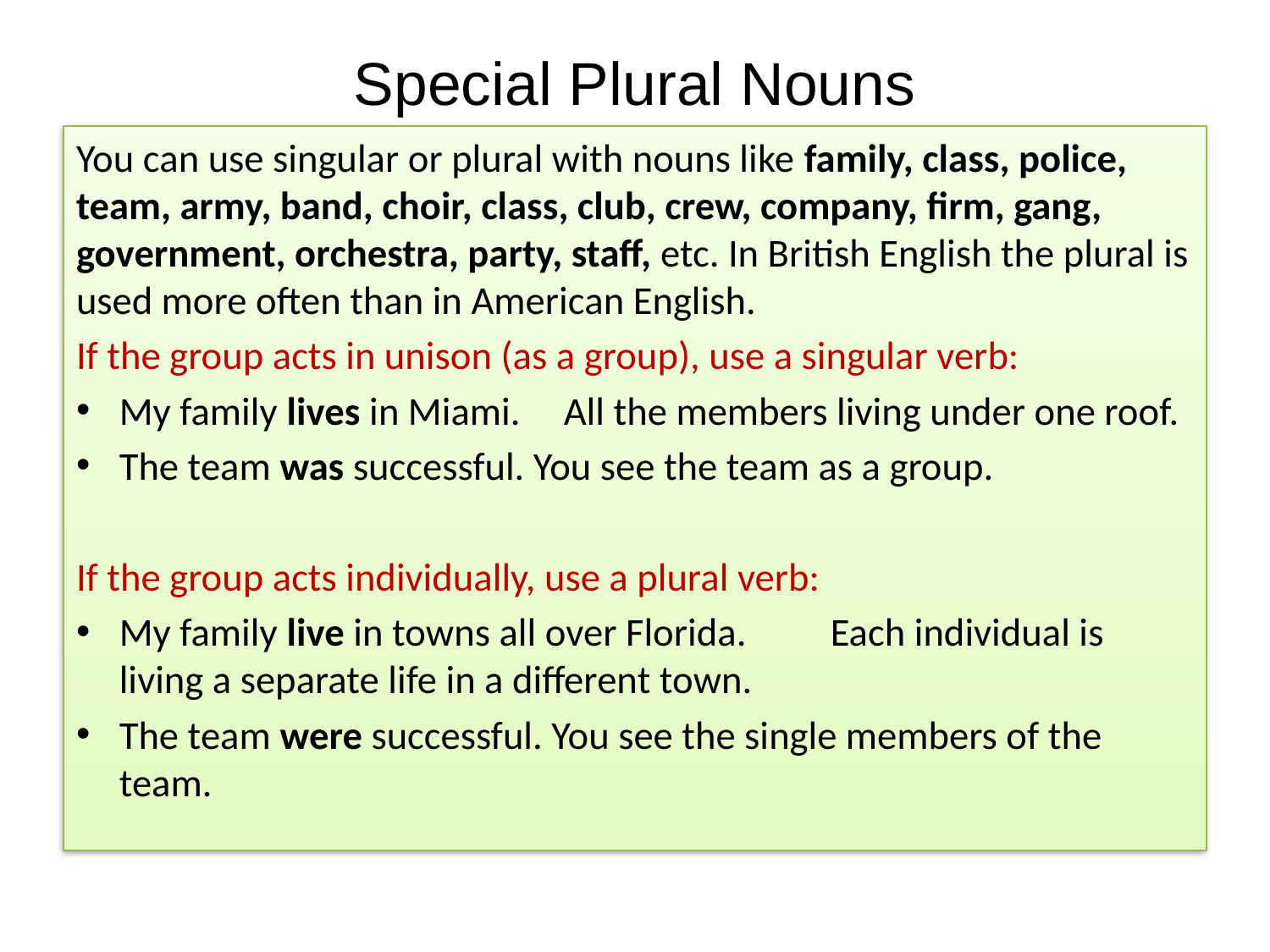

# Special Plural Nouns
You can use singular or plural with nouns like family, class, police, team, army, band, choir, class, club, crew, company, firm, gang, government, orchestra, party, staff, etc. In British English the plural is used more often than in American English.
If the group acts in unison (as a group), use a singular verb:
My family lives in Miami. 	All the members living under one roof.
The team was successful. You see the team as a group.

If the group acts individually, use a plural verb:
My family live in towns all over Florida. 	Each individual is living a separate life in a different town.
The team were successful. You see the single members of the team.